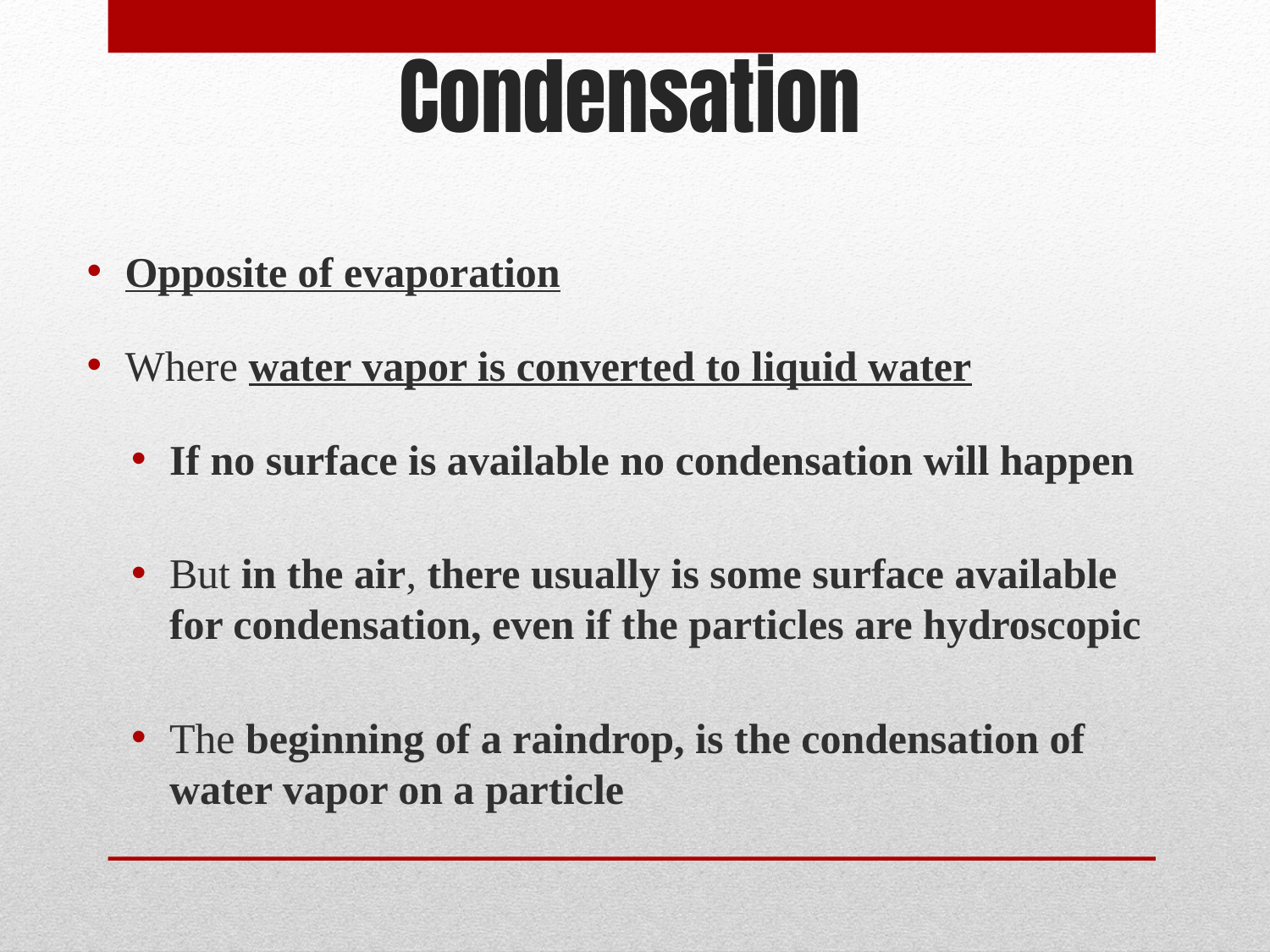

Condensation
Opposite of evaporation

Where water vapor is converted to liquid water

If no surface is available no condensation will happen

But in the air, there usually is some surface available for condensation, even if the particles are hydroscopic

The beginning of a raindrop, is the condensation of water vapor on a particle